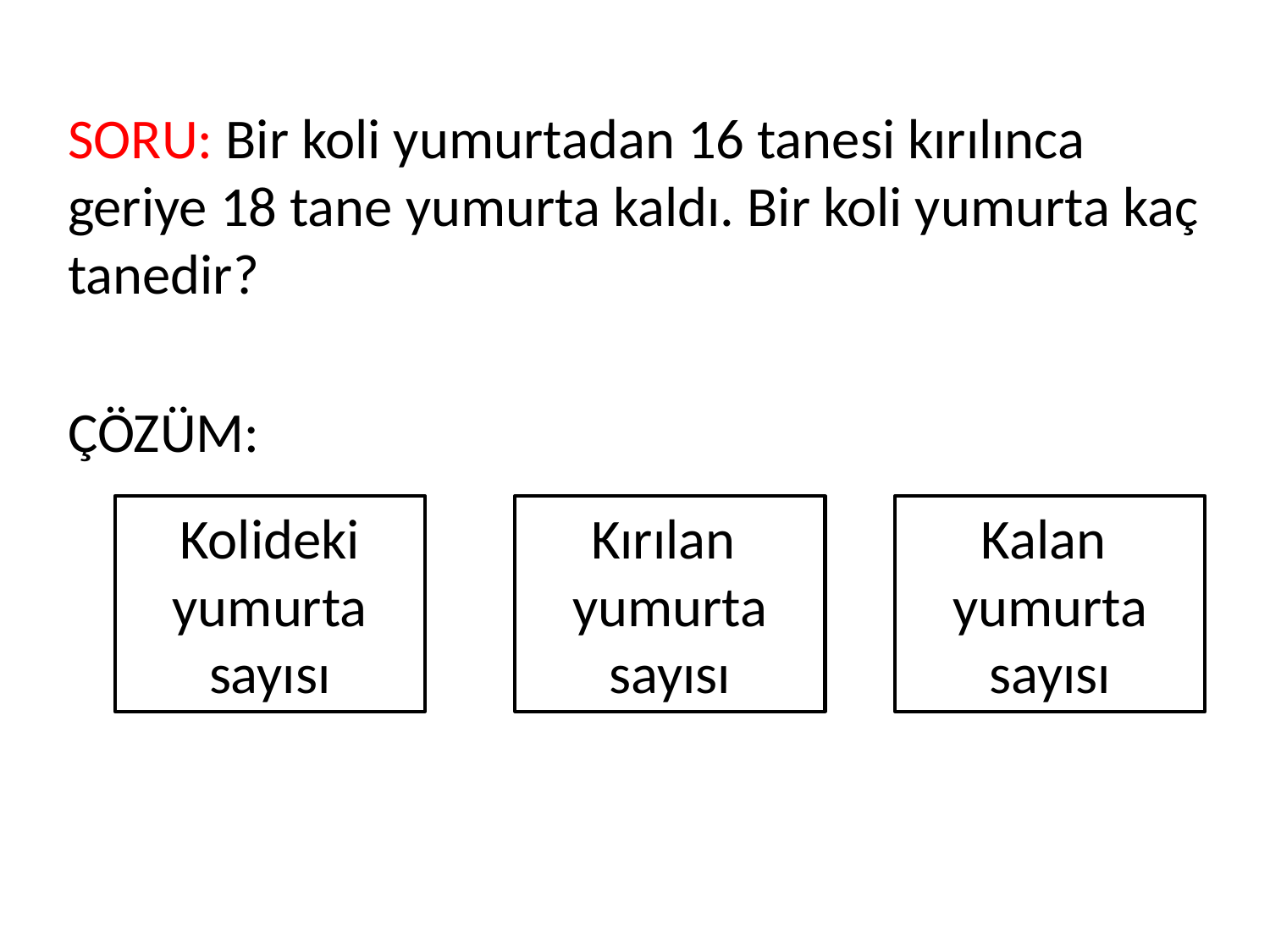

SORU: Bir koli yumurtadan 16 tanesi kırılınca geriye 18 tane yumurta kaldı. Bir koli yumurta kaç tanedir?

ÇÖZÜM:
Kolideki yumurta sayısı
Kırılan  yumurta sayısı
Kalan  yumurta sayısı